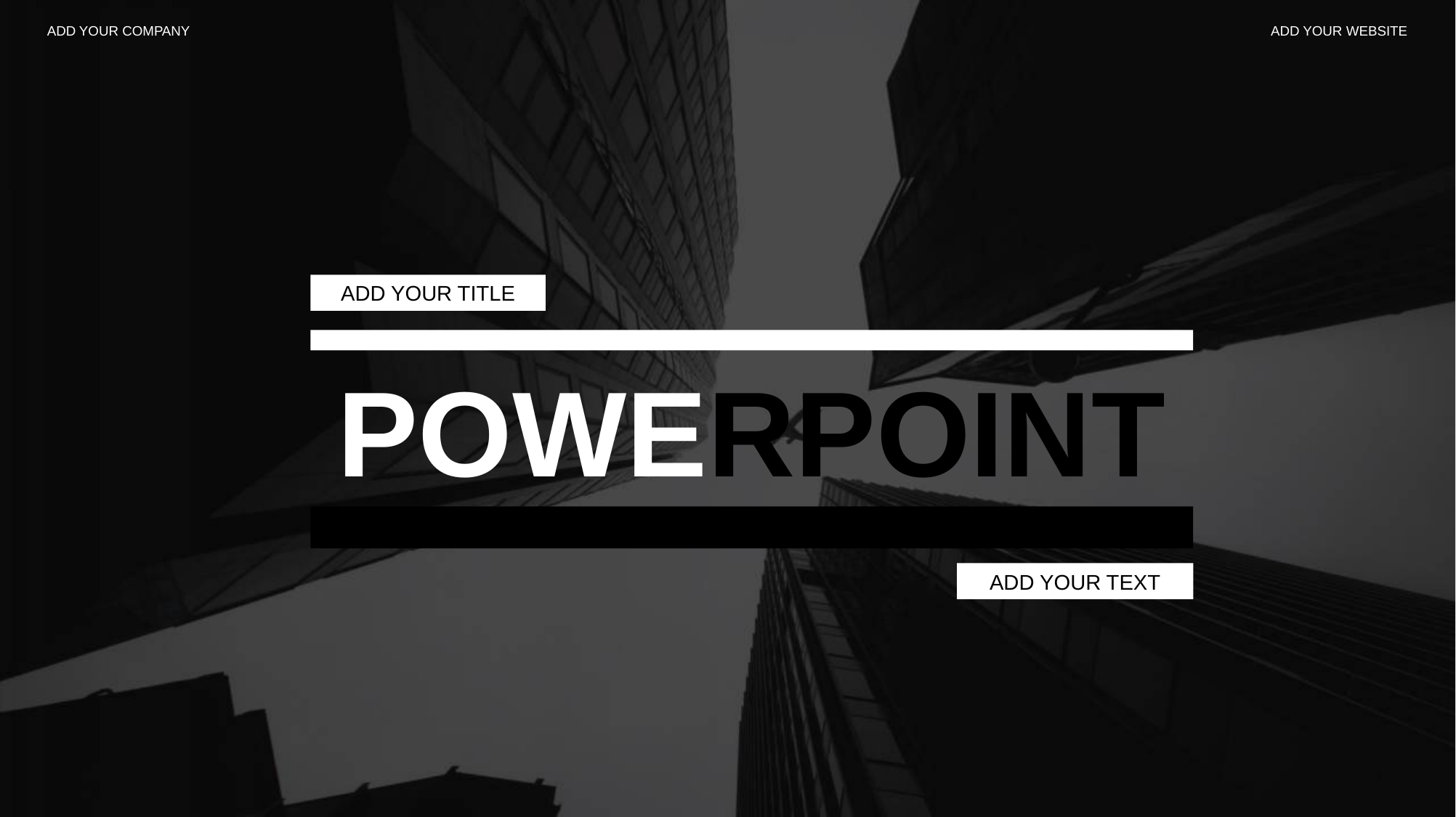

ADD YOUR COMPANY
ADD YOUR WEBSITE
ADD YOUR TITLE

POWERPOINT

ADD YOUR TEXT